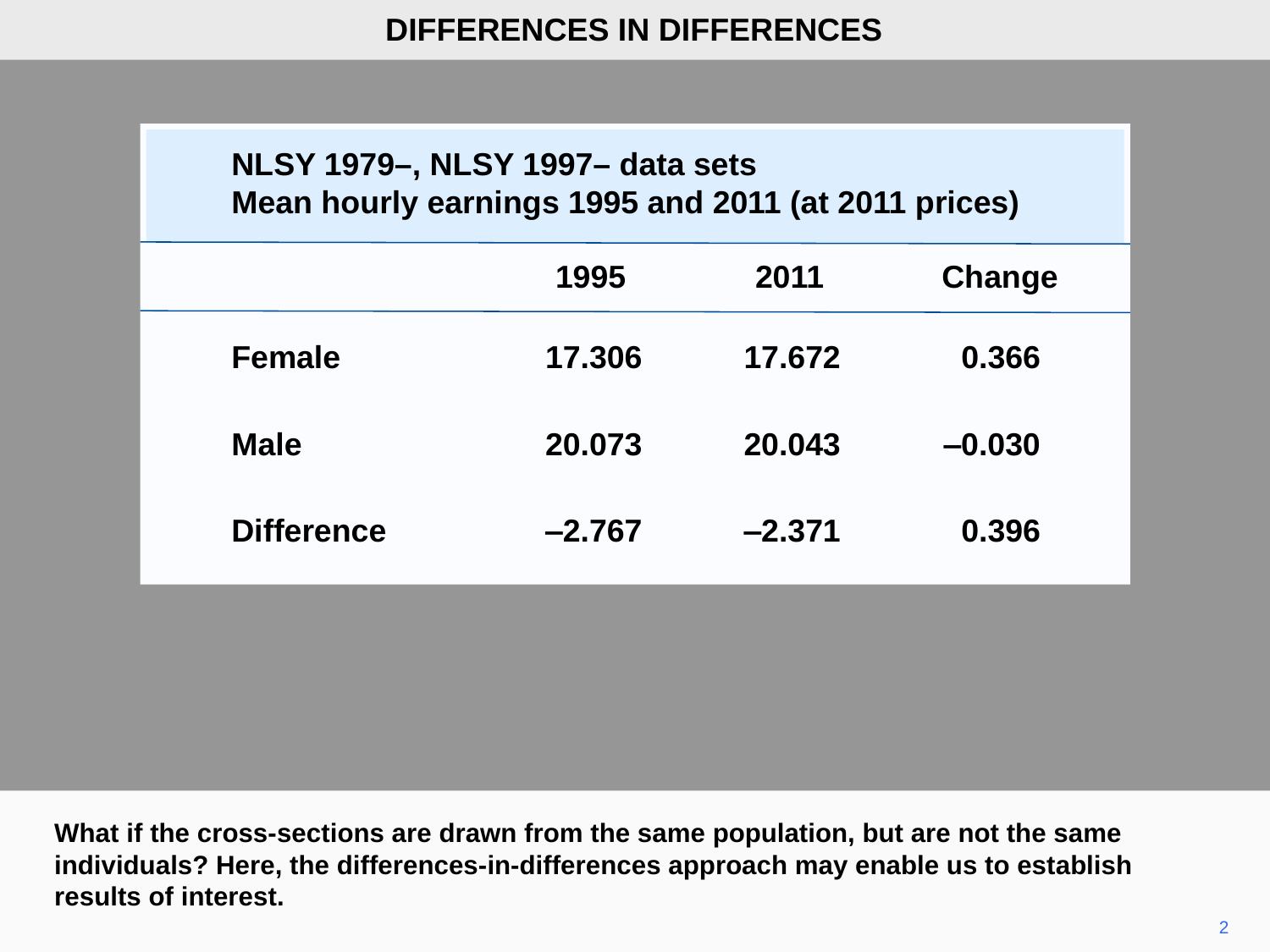

DIFFERENCES IN DIFFERENCES

NLSY 1979–, NLSY 1997– data sets
Mean hourly earnings 1995 and 2011 (at 2011 prices)
	1995	2011	Change
Female	17.306	17.672	0.366

Male	20.073	20.043	‒0.030

Difference	‒2.767	‒2.371	0.396

What if the cross-sections are drawn from the same population, but are not the same individuals? Here, the differences-in-differences approach may enable us to establish results of interest.
2